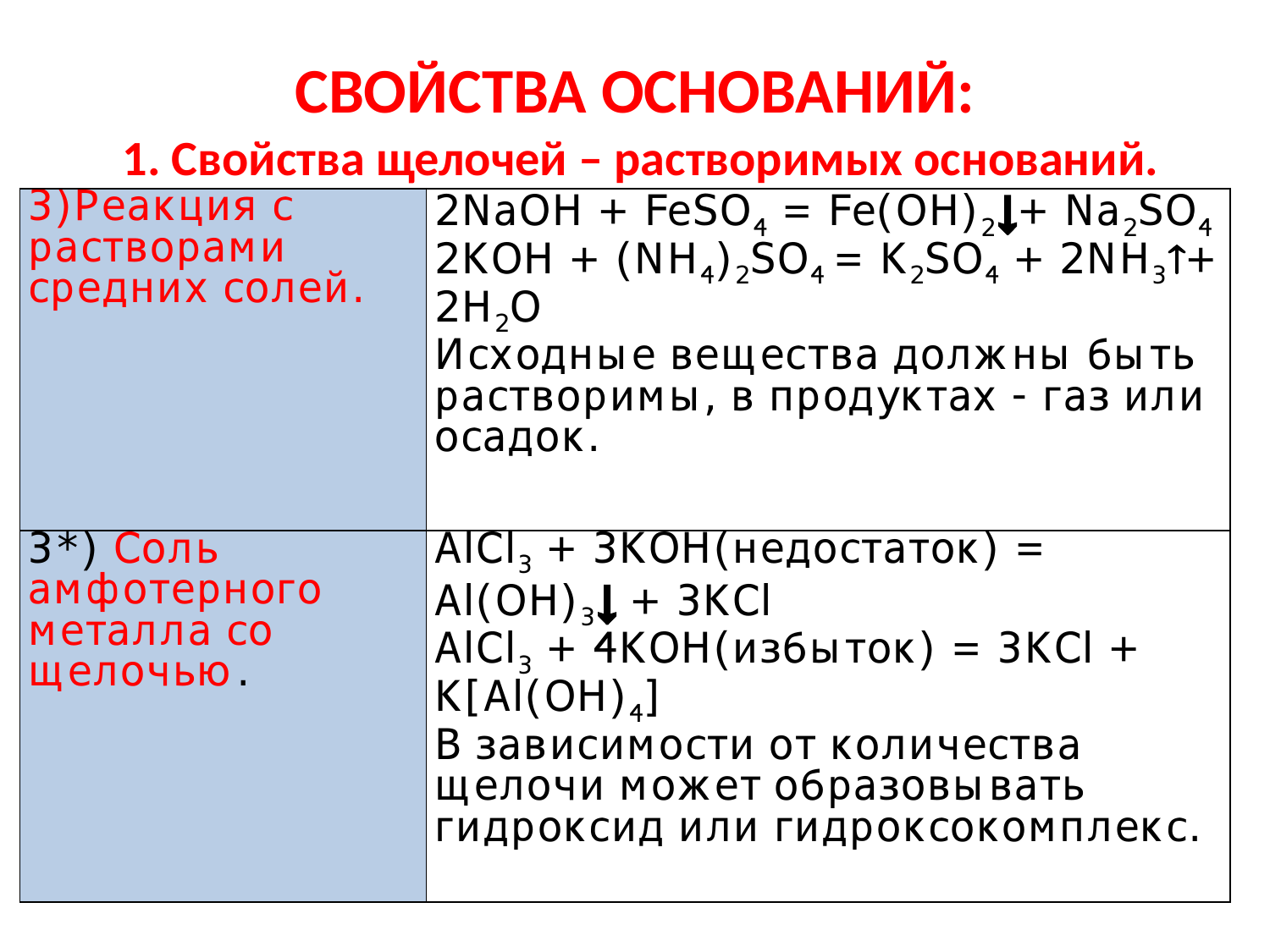

# СВОЙСТВА ОСНОВАНИЙ: 1. Свойства щелочей – растворимых оснований.
| 3)Реакция с растворами средних солей. | 2NaOH + FeSO4 = Fe(OH)2↓+ Na2SO4 2KOH + (NH4)2SO4 = K2SO4 + 2NH3↑+ 2H2O Исходные вещества должны быть растворимы, в продуктах - газ или осадок. |
| --- | --- |
| 3\*) Соль амфотерного металла со щелочью. | AlCl3 + 3KOH(недостаток) = Al(OH)3↓ + 3KCl AlCl3 + 4KOH(избыток) = 3KCl + K[Al(OH)4] В зависимости от количества щелочи может образовывать гидроксид или гидроксокомплекс. |